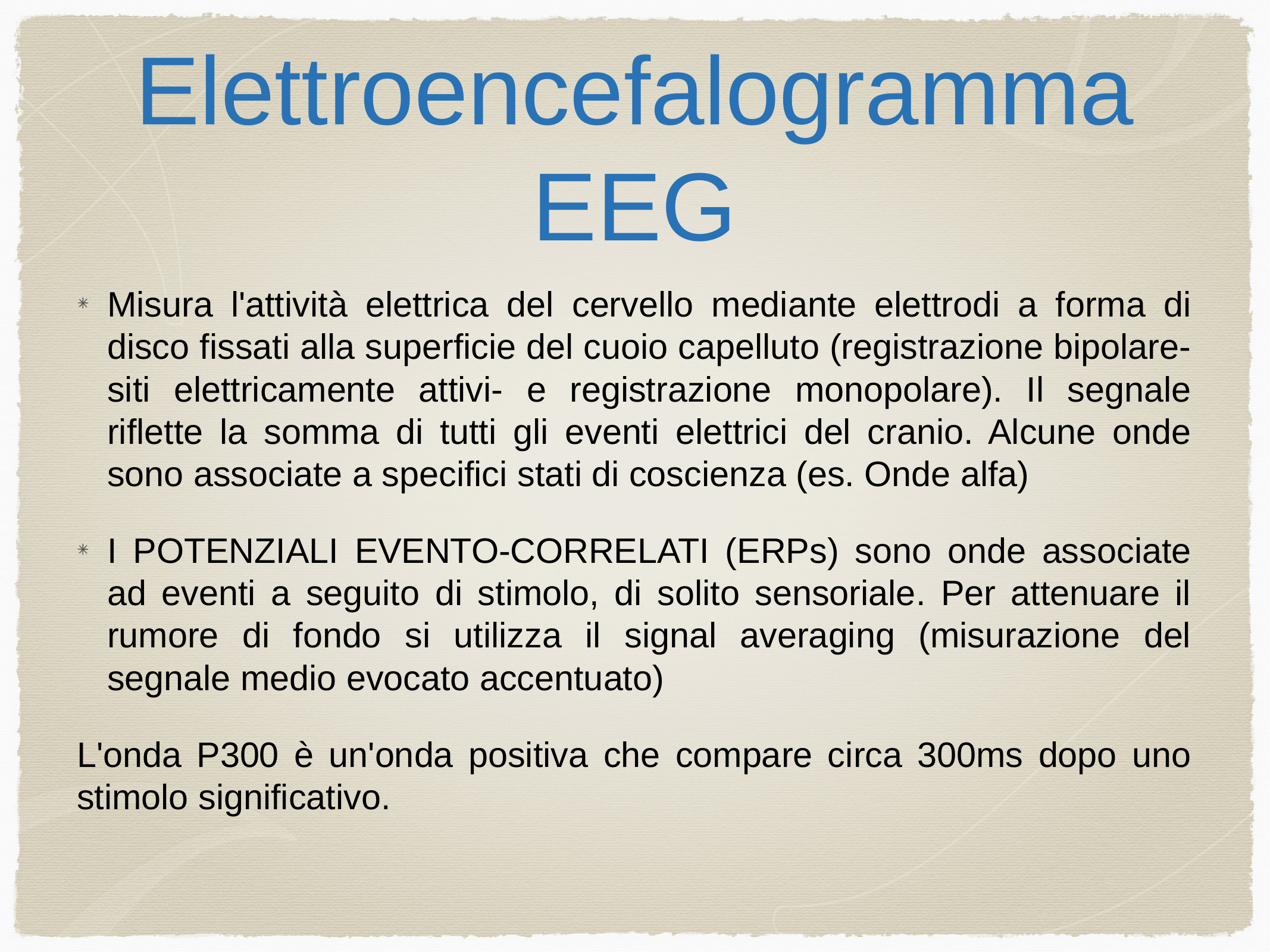

# Elettroencefalogramma EEG
Misura l'attività elettrica del cervello mediante elettrodi a forma di disco fissati alla superficie del cuoio capelluto (registrazione bipolare- siti elettricamente attivi- e registrazione monopolare). Il segnale riflette la somma di tutti gli eventi elettrici del cranio. Alcune onde sono associate a specifici stati di coscienza (es. Onde alfa)
I POTENZIALI EVENTO-CORRELATI (ERPs) sono onde associate ad eventi a seguito di stimolo, di solito sensoriale. Per attenuare il rumore di fondo si utilizza il signal averaging (misurazione del segnale medio evocato accentuato)
L'onda P300 è un'onda positiva che compare circa 300ms dopo uno stimolo significativo.